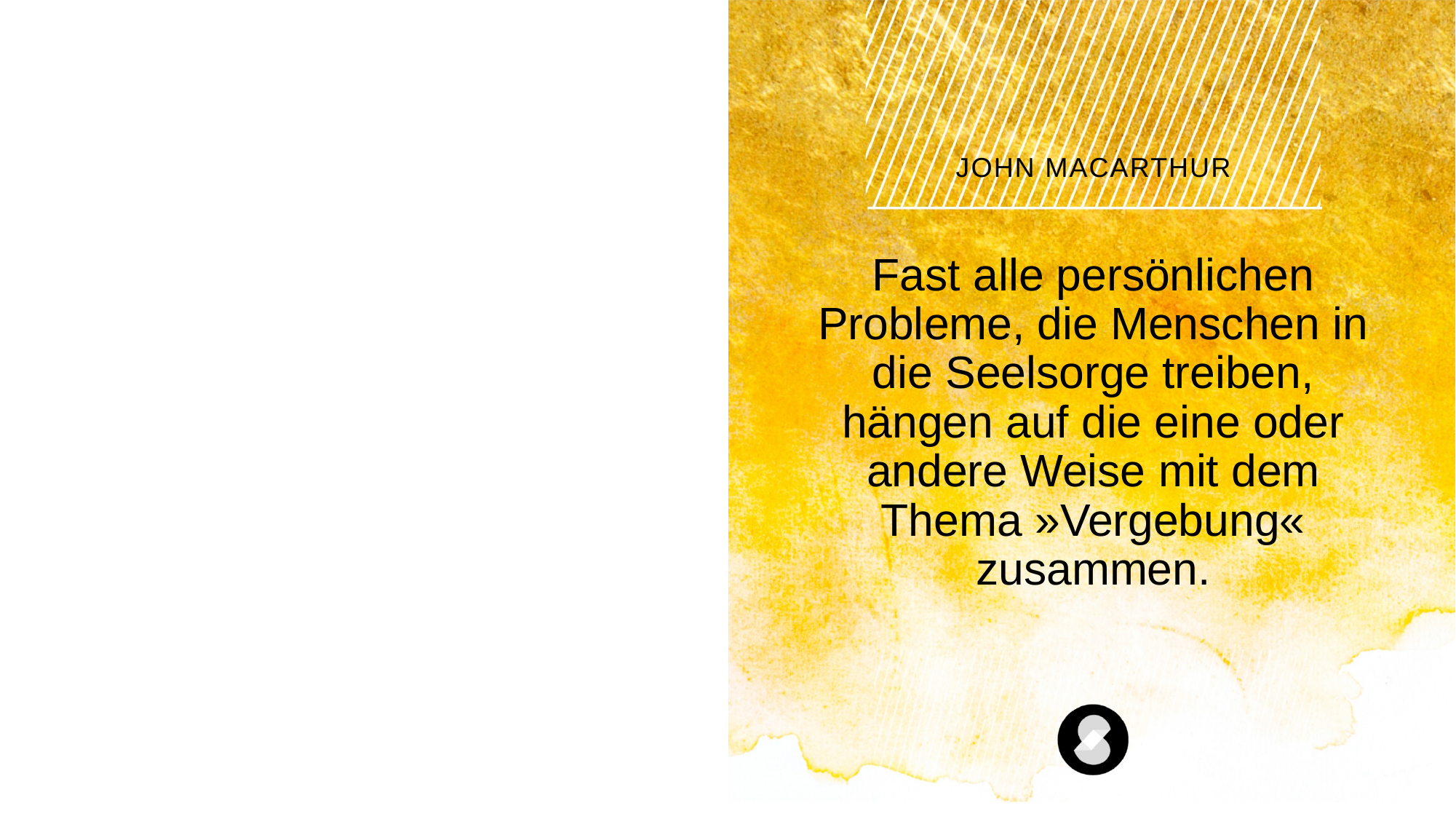

John MacArthur
Fast alle persönlichen Probleme, die Menschen in die Seelsorge treiben, hängen auf die eine oder andere Weise mit dem Thema »Vergebung« zusammen.